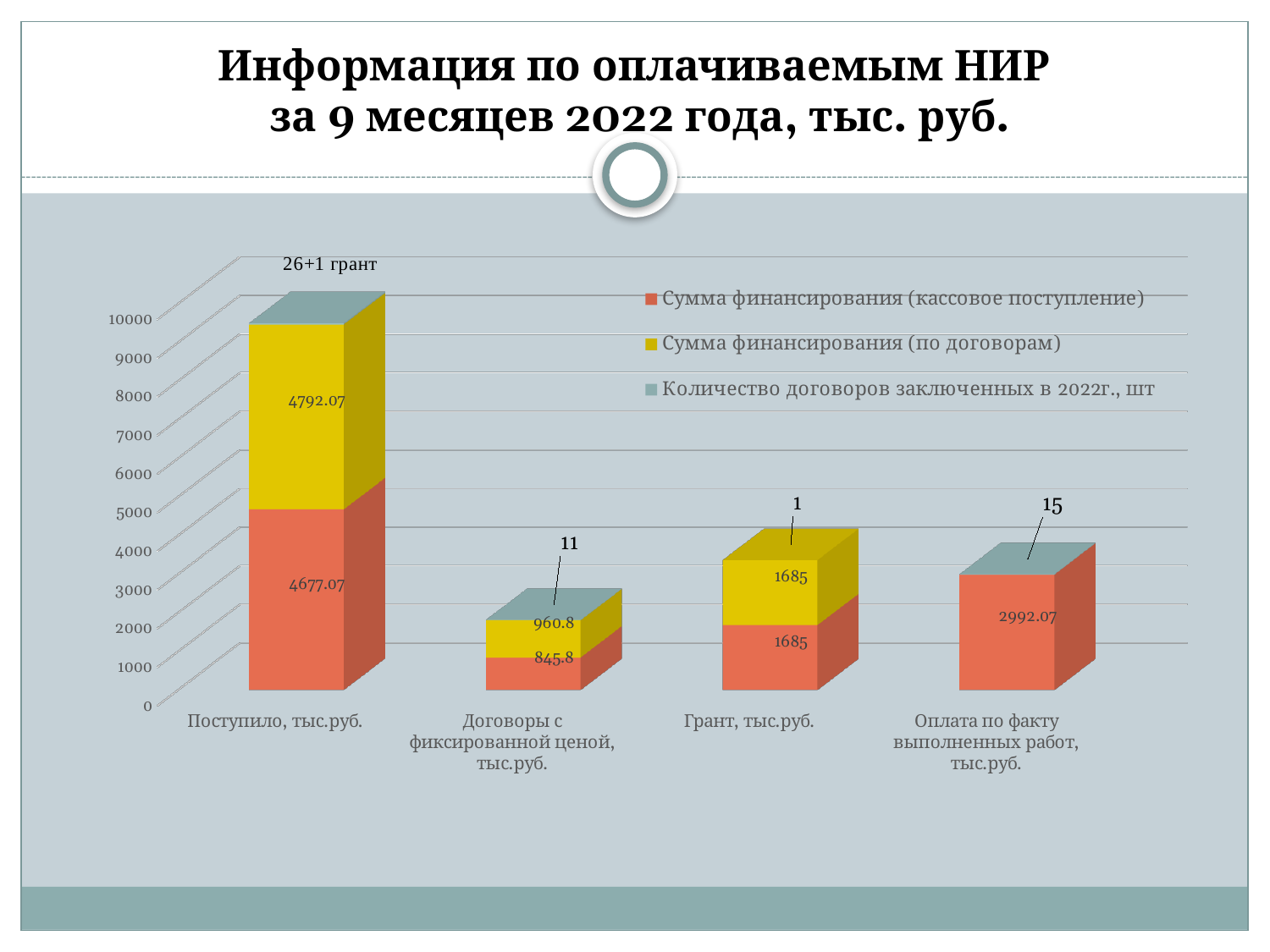

# Информация по оплачиваемым НИР за 9 месяцев 2022 года, тыс. руб.

[unsupported chart]